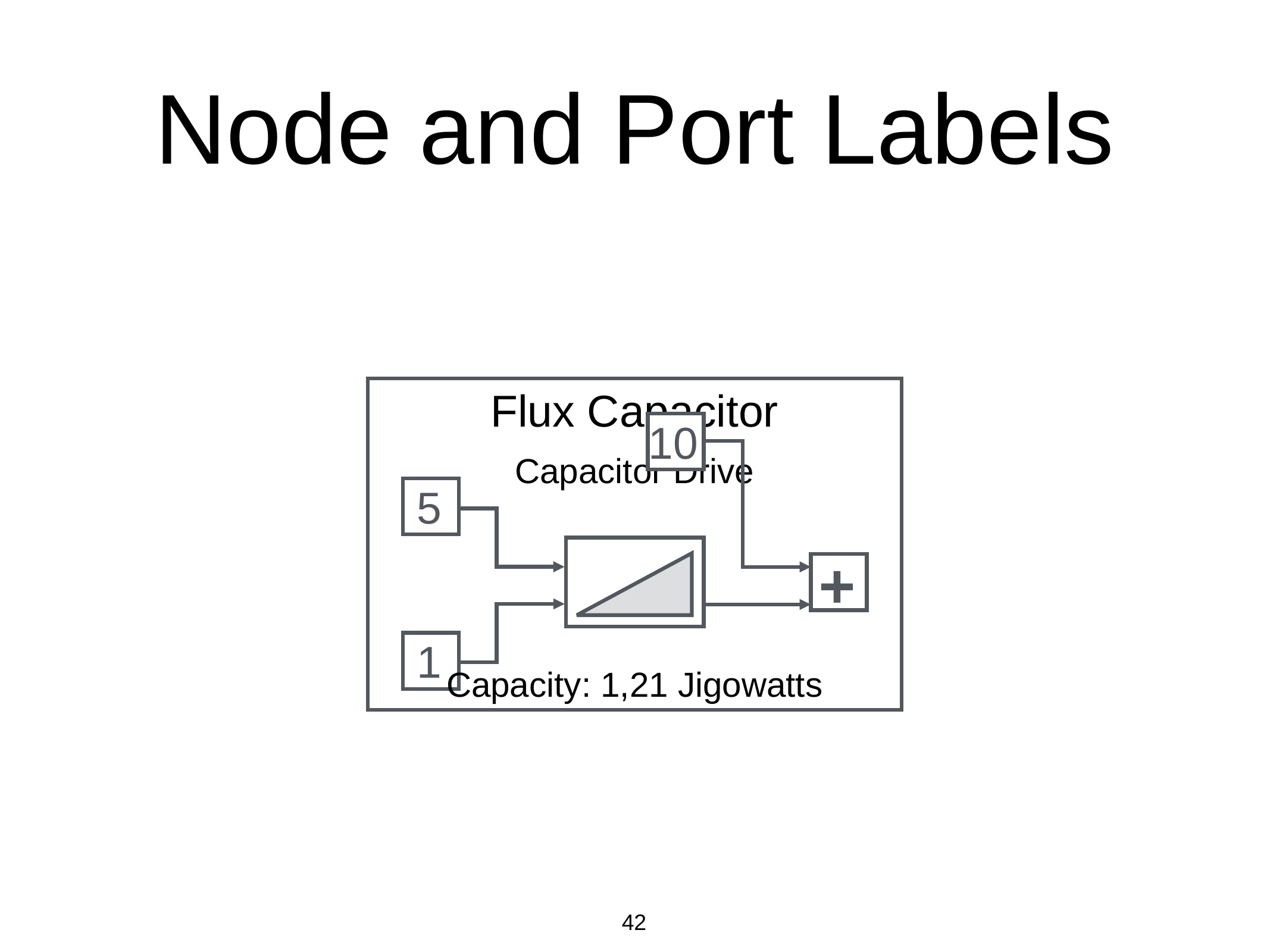

# Node and Port Labels
Flux Capacitor

10

5

+

1

Capacitor Drive
Capacity: 1,21 Jigowatts
42